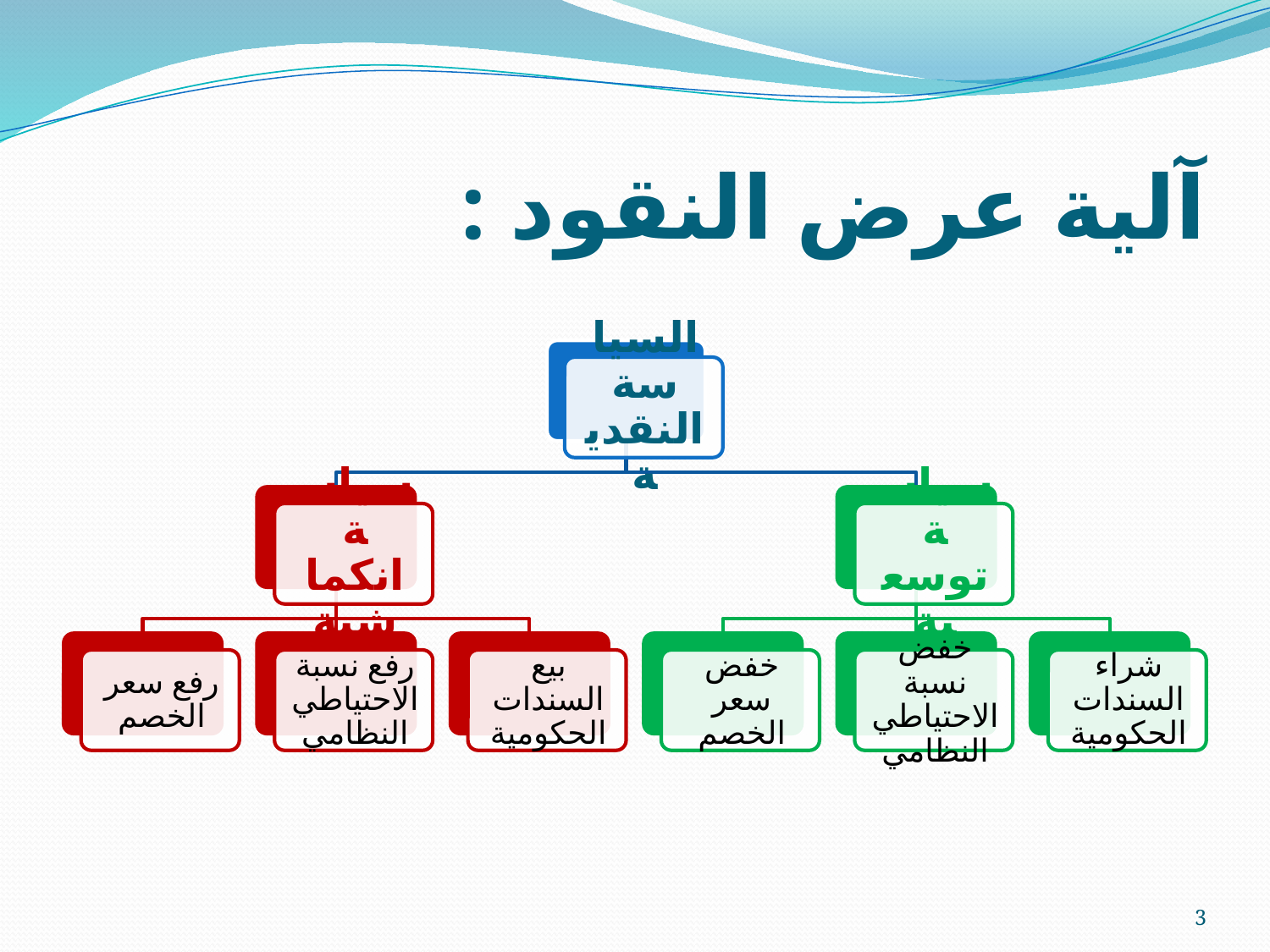

# آلية عرض النقود :
السياسة النقدية
سياسة انكماشية
رفع سعر الخصم
رفع نسبة الاحتياطي النظامي
بيع السندات الحكومية
سياسة توسعية
خفض سعر الخصم
خفض نسبة الاحتياطي النظامي
شراء السندات الحكومية

3